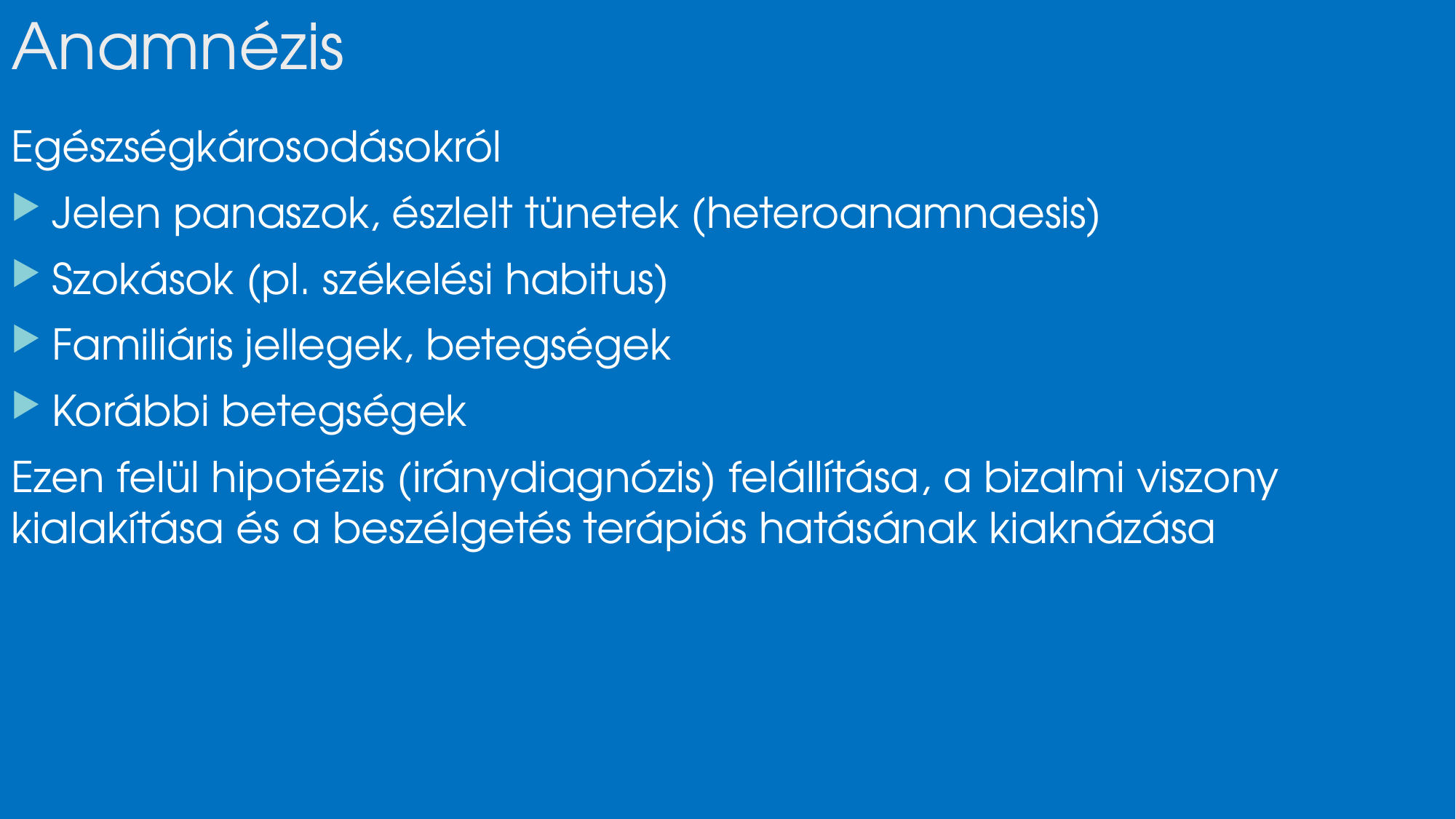

# Anamnézis
Egészségkárosodásokról
Jelen panaszok, észlelt tünetek (heteroanamnaesis)
Szokások (pl. székelési habitus)
Familiáris jellegek, betegségek
Korábbi betegségek
Ezen felül hipotézis (iránydiagnózis) felállítása, a bizalmi viszony kialakítása és a beszélgetés terápiás hatásának kiaknázása